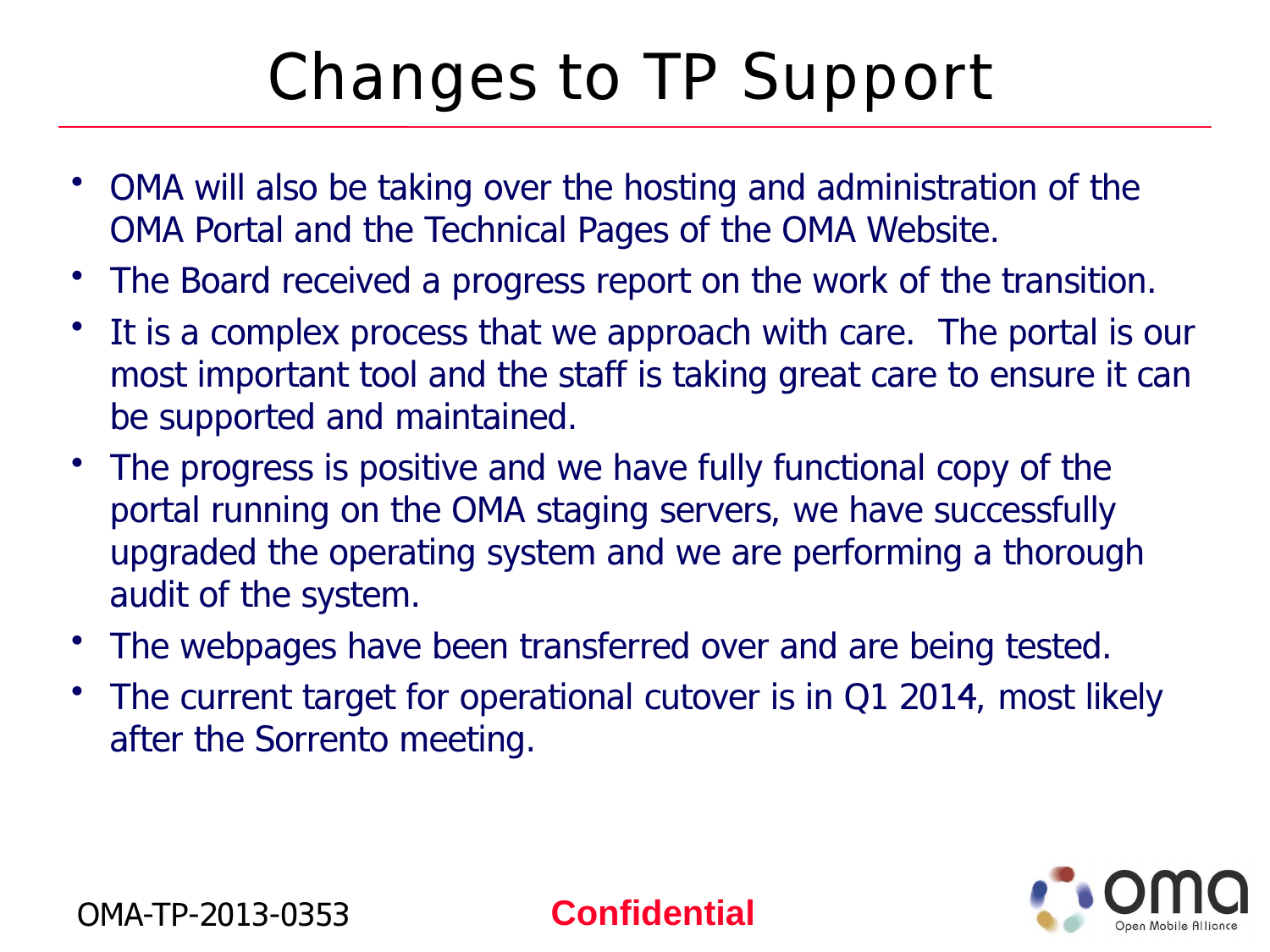

# Changes to TP Support
OMA will also be taking over the hosting and administration of the OMA Portal and the Technical Pages of the OMA Website.
The Board received a progress report on the work of the transition.
It is a complex process that we approach with care.  The portal is our most important tool and the staff is taking great care to ensure it can be supported and maintained.
The progress is positive and we have fully functional copy of the portal running on the OMA staging servers, we have successfully upgraded the operating system and we are performing a thorough audit of the system.
The webpages have been transferred over and are being tested.
The current target for operational cutover is in Q1 2014, most likely after the Sorrento meeting.